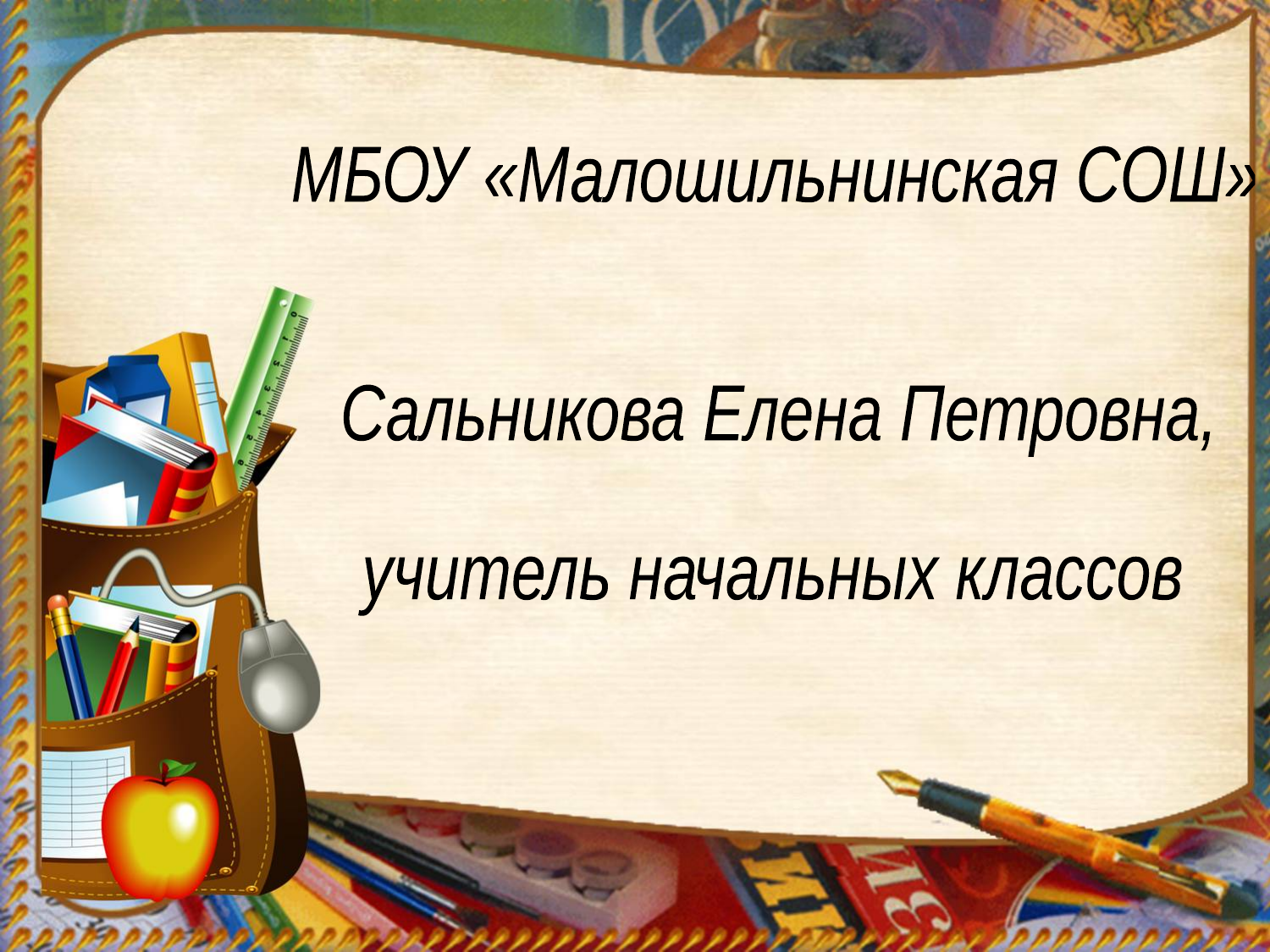

МБОУ «Малошильнинская СОШ»

Сальникова Елена Петровна,

учитель начальных классов